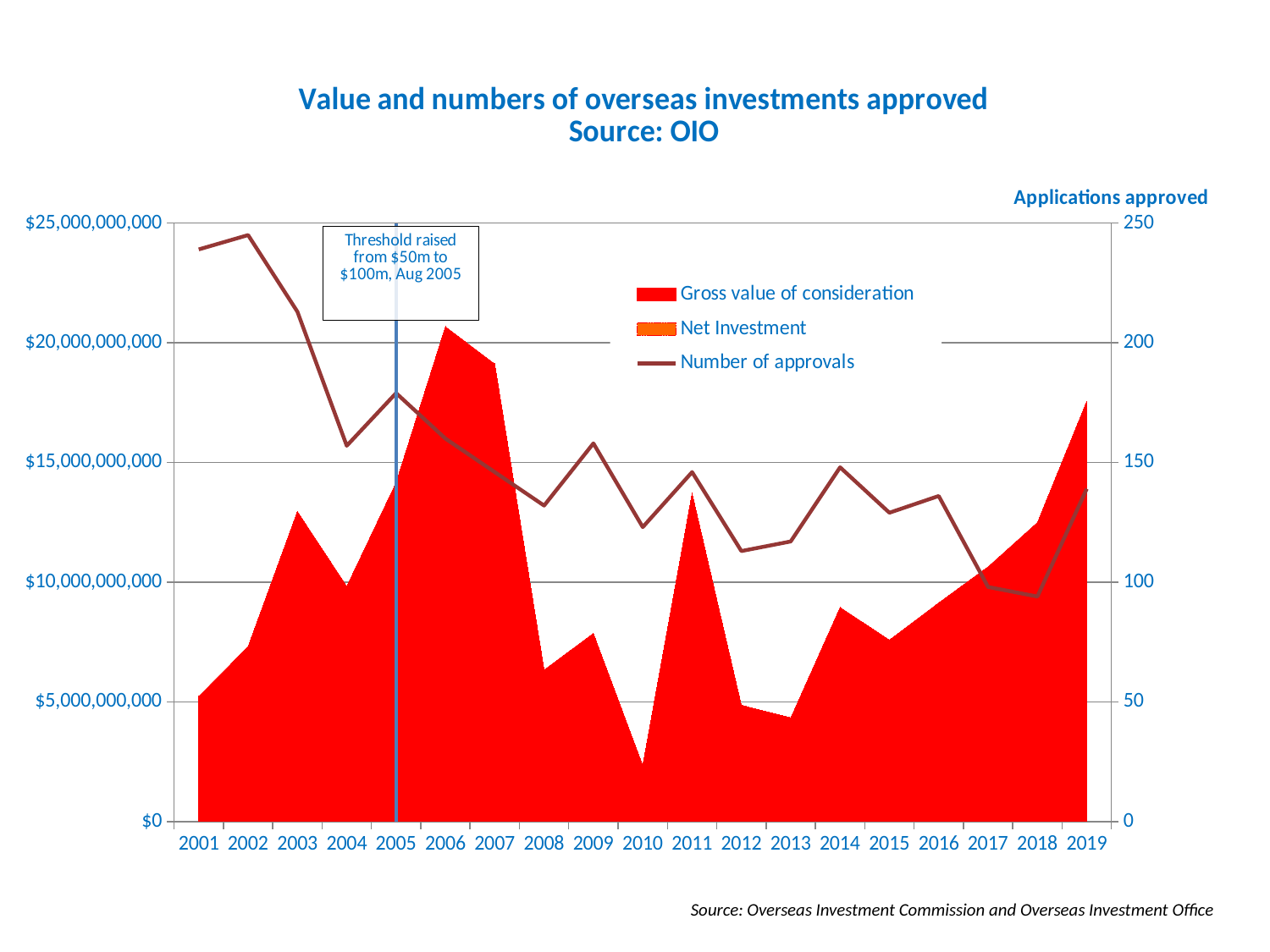

[unsupported chart]

Source: Overseas Investment Commission and Overseas Investment Office